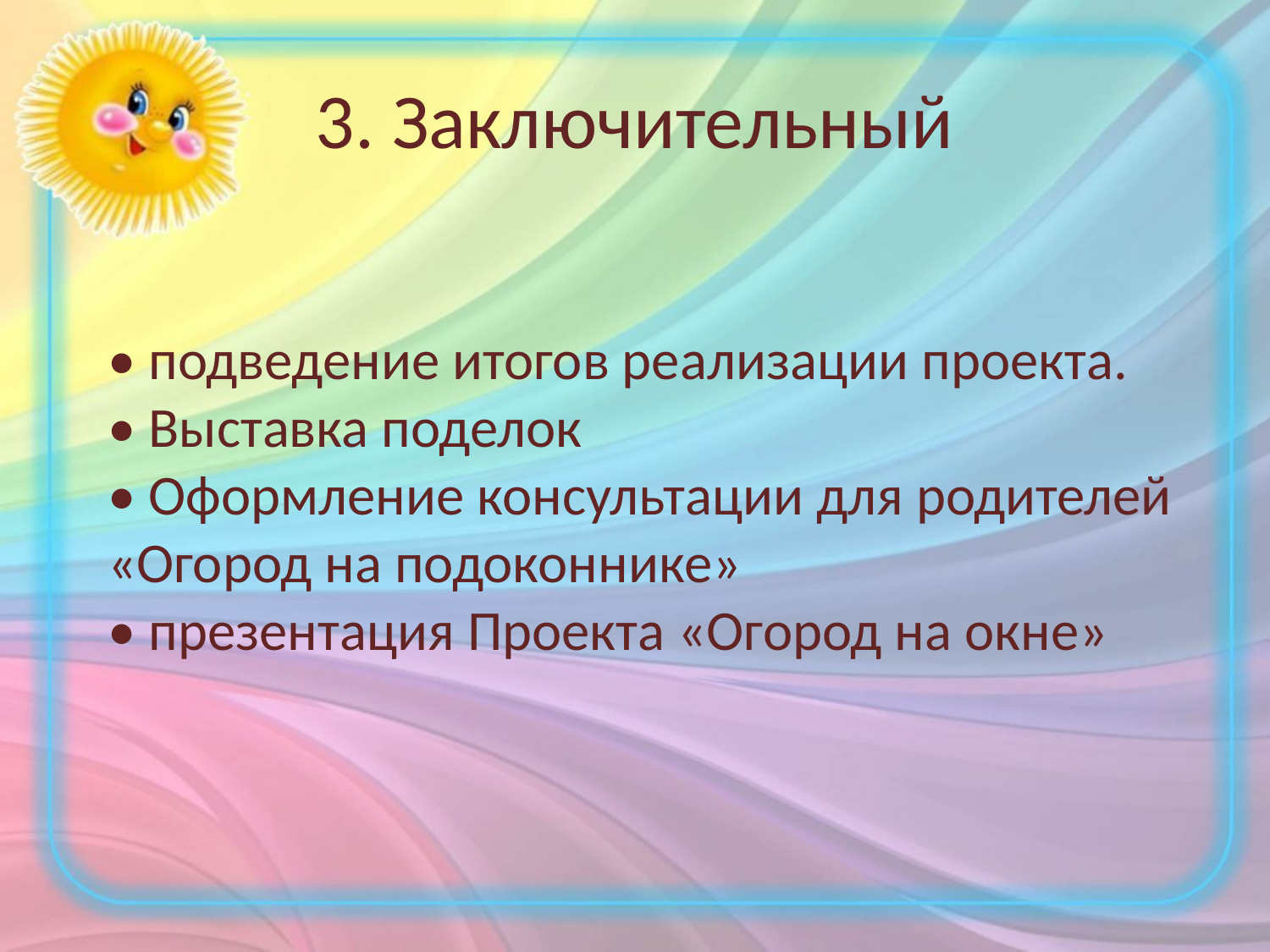

# 3. Заключительный
• подведение итогов реализации проекта.
• Выставка поделок
• Оформление консультации для родителей
«Огород на подоконнике»
• презентация Проекта «Огород на окне»